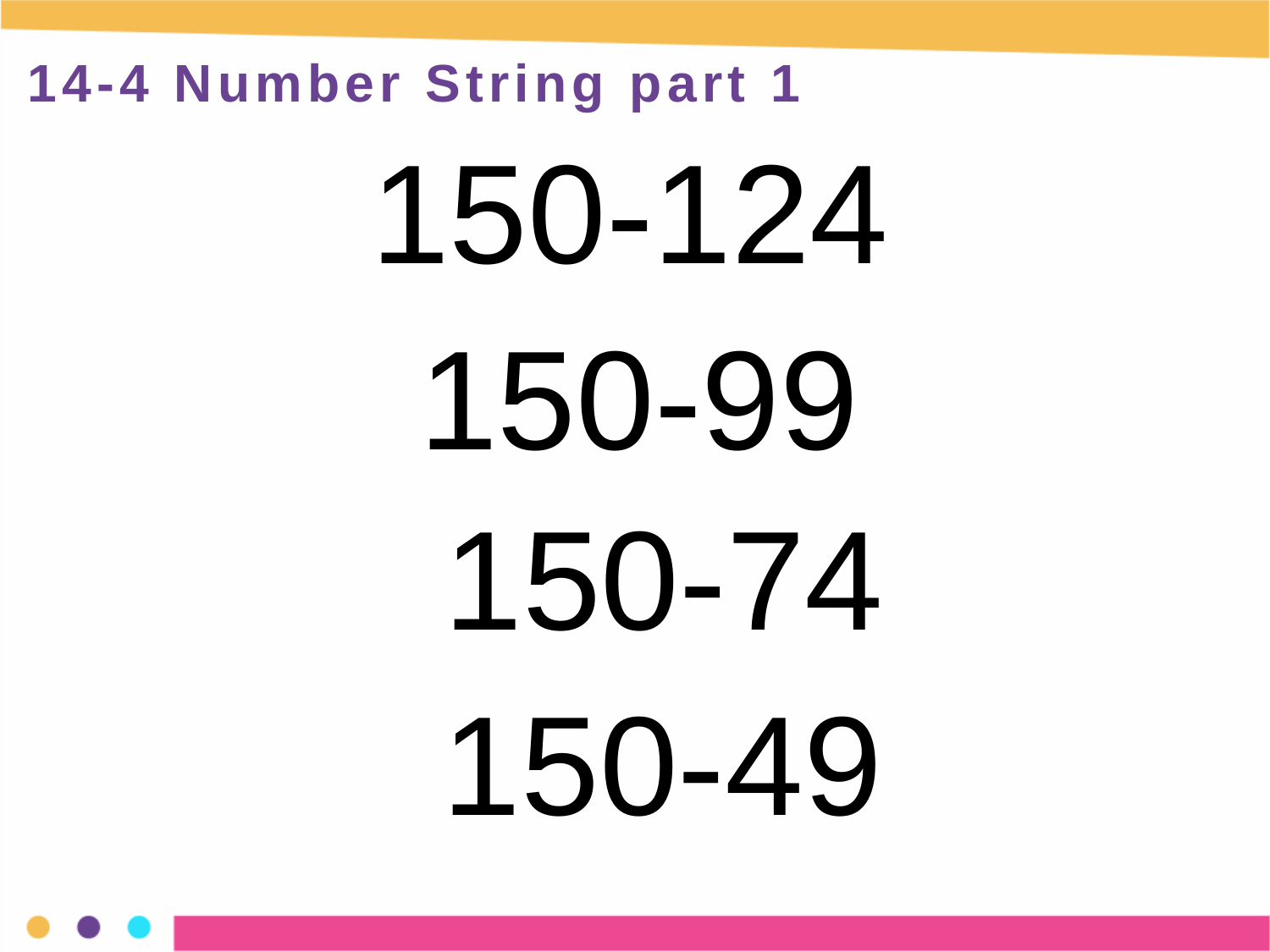

14-4 Number String part 1
150-124
150-99
150-74
150-49